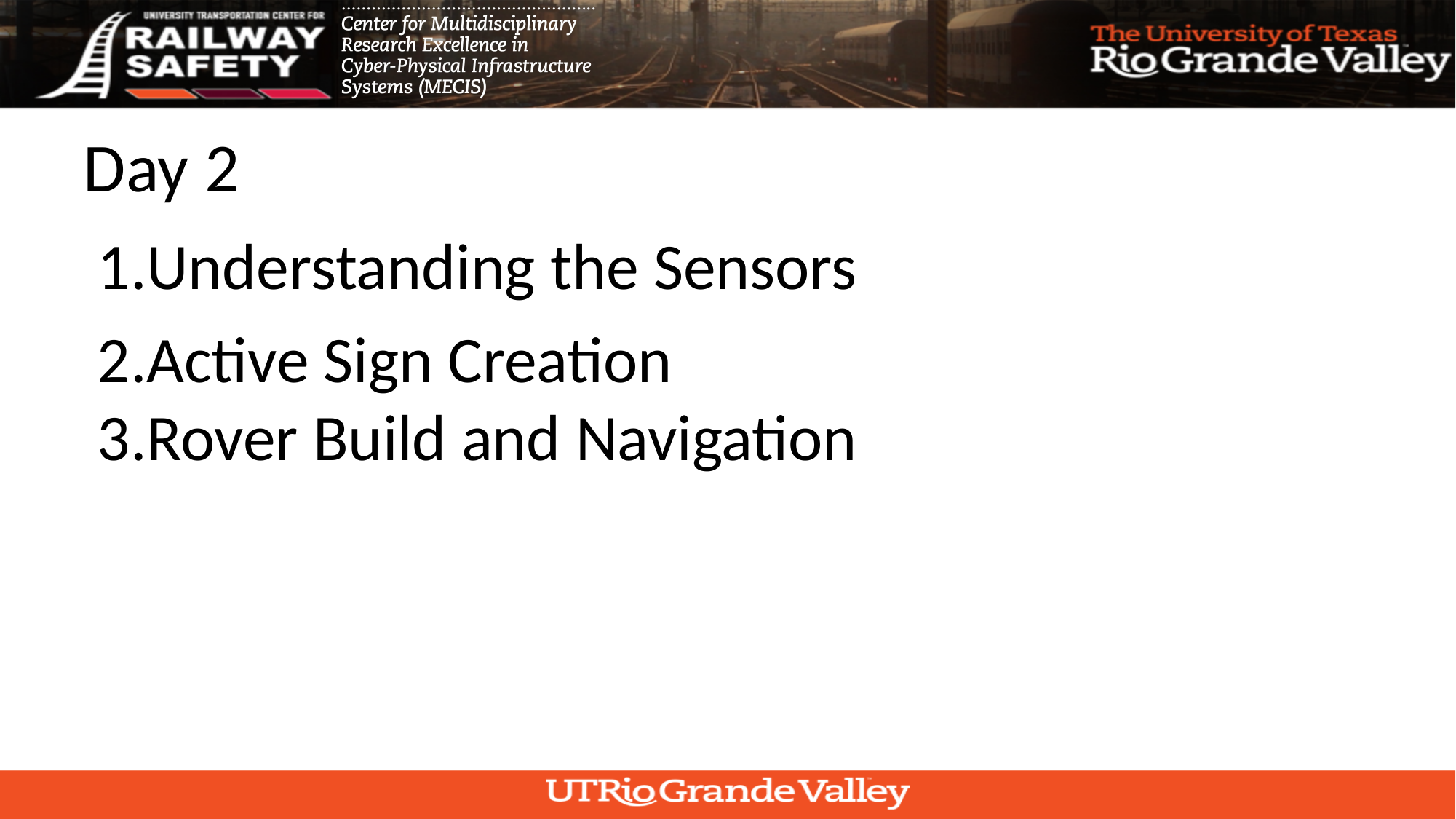

# Day 2
Understanding the Sensors
Active Sign Creation
Rover Build and Navigation